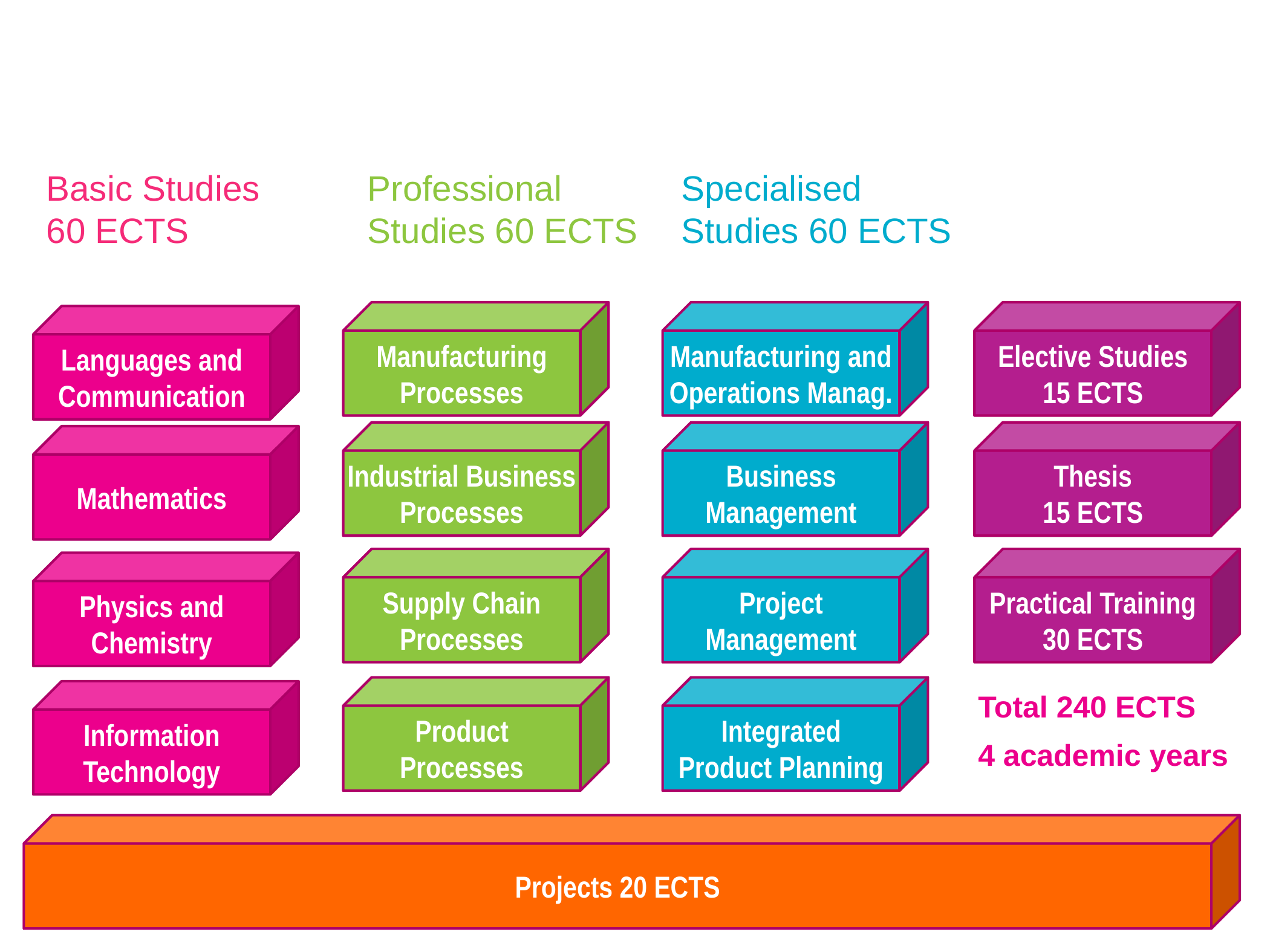

Basic Studies
60 ECTS
Professional
Studies 60 ECTS
Specialised
Studies 60 ECTS
Manufacturing
Processes
Manufacturing and Operations Manag.
Elective Studies 15 ECTS
Languages and Communication
Industrial Business
Processes
Business
Management
Thesis
15 ECTS
Mathematics
Supply Chain Processes
Project
Management
Practical Training
30 ECTS
Physics and Chemistry
Product
Processes
Integrated Product Planning
Information Technology
Total 240 ECTS
4 academic years
Projects 20 ECTS